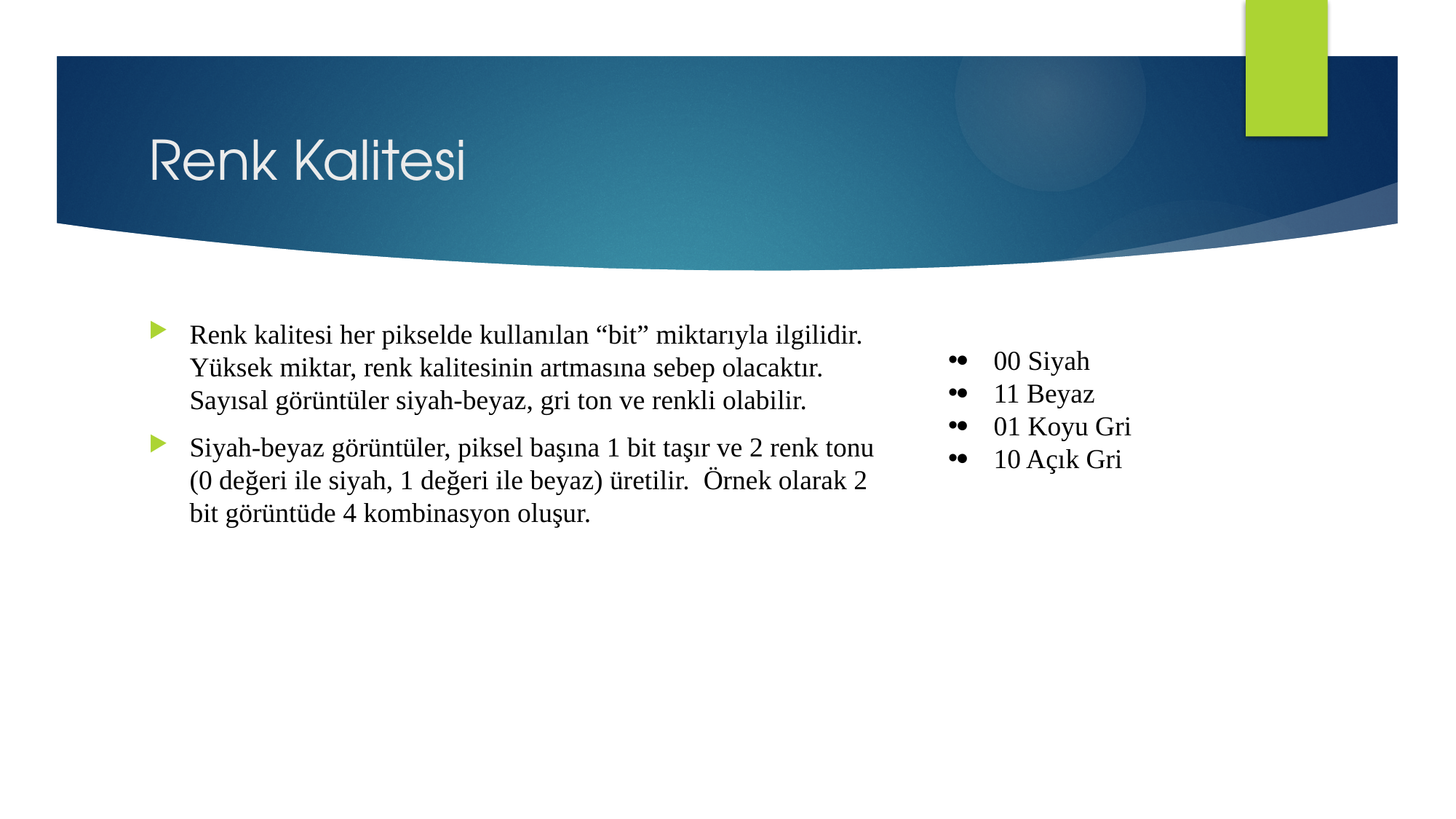

# Renk Kalitesi
Renk kalitesi her pikselde kullanılan “bit” miktarıyla ilgilidir. Yüksek miktar, renk kalitesinin artmasına sebep olacaktır. Sayısal görüntüler siyah-beyaz, gri ton ve renkli olabilir.
Siyah-beyaz görüntüler, piksel başına 1 bit taşır ve 2 renk tonu (0 değeri ile siyah, 1 değeri ile beyaz) üretilir.  Örnek olarak 2 bit görüntüde 4 kombinasyon oluşur.
•         00 Siyah
•         11 Beyaz
•         01 Koyu Gri
•         10 Açık Gri